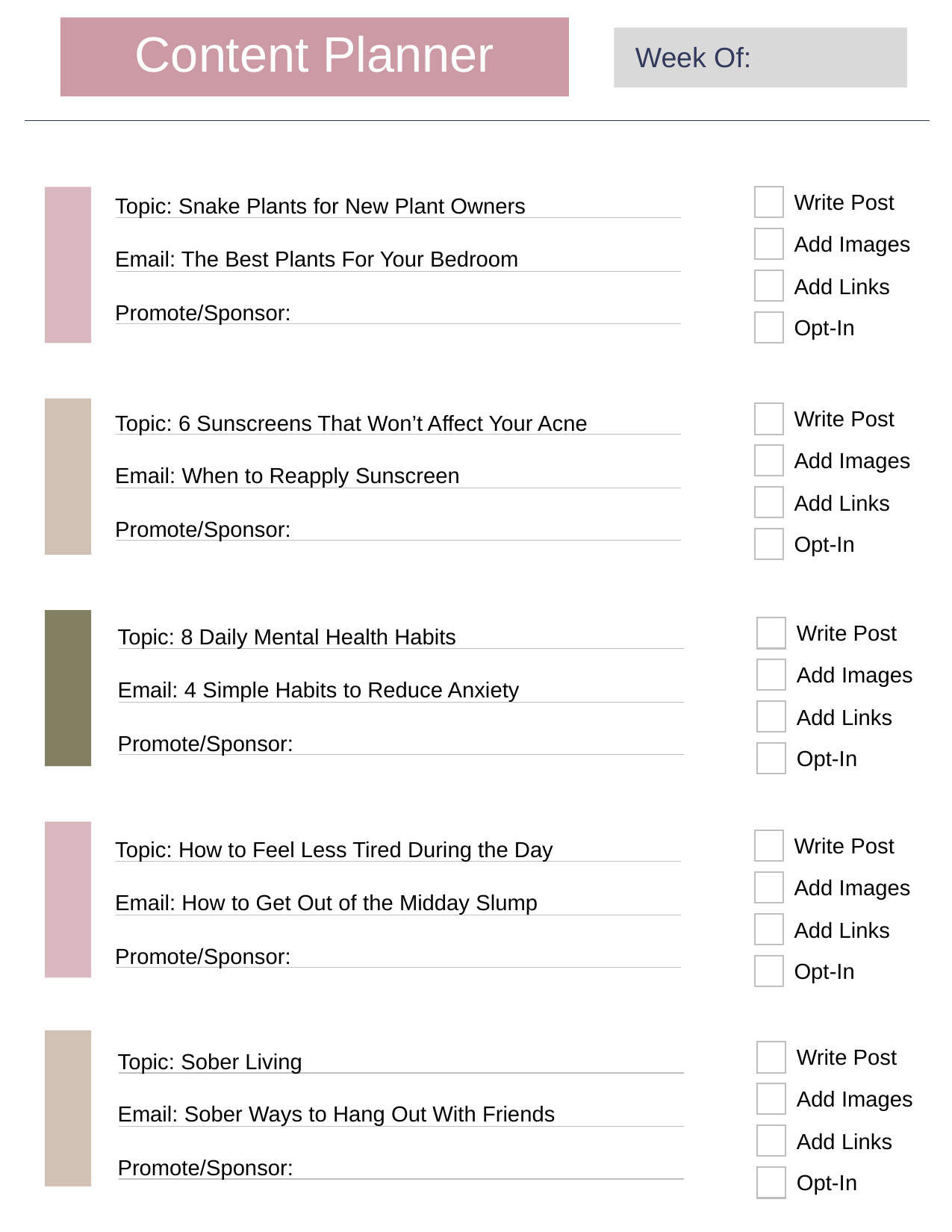

Content Planner

Week Of:
Write Post

Topic: Snake Plants for New Plant Owners
Add Images

Email: The Best Plants For Your Bedroom
Add Links

Promote/Sponsor:
Opt-In

Write Post

Topic: 6 Sunscreens That Won’t Affect Your Acne
Add Images

Email: When to Reapply Sunscreen
Add Links

Promote/Sponsor:
Opt-In

Write Post

Topic: 8 Daily Mental Health Habits
Add Images

Email: 4 Simple Habits to Reduce Anxiety
Add Links

Promote/Sponsor:
Opt-In

Write Post

Topic: How to Feel Less Tired During the Day
Add Images

Email: How to Get Out of the Midday Slump
Add Links

Promote/Sponsor:
Opt-In

Write Post

Topic: Sober Living
Add Images

Email: Sober Ways to Hang Out With Friends
Add Links

Promote/Sponsor:
Opt-In